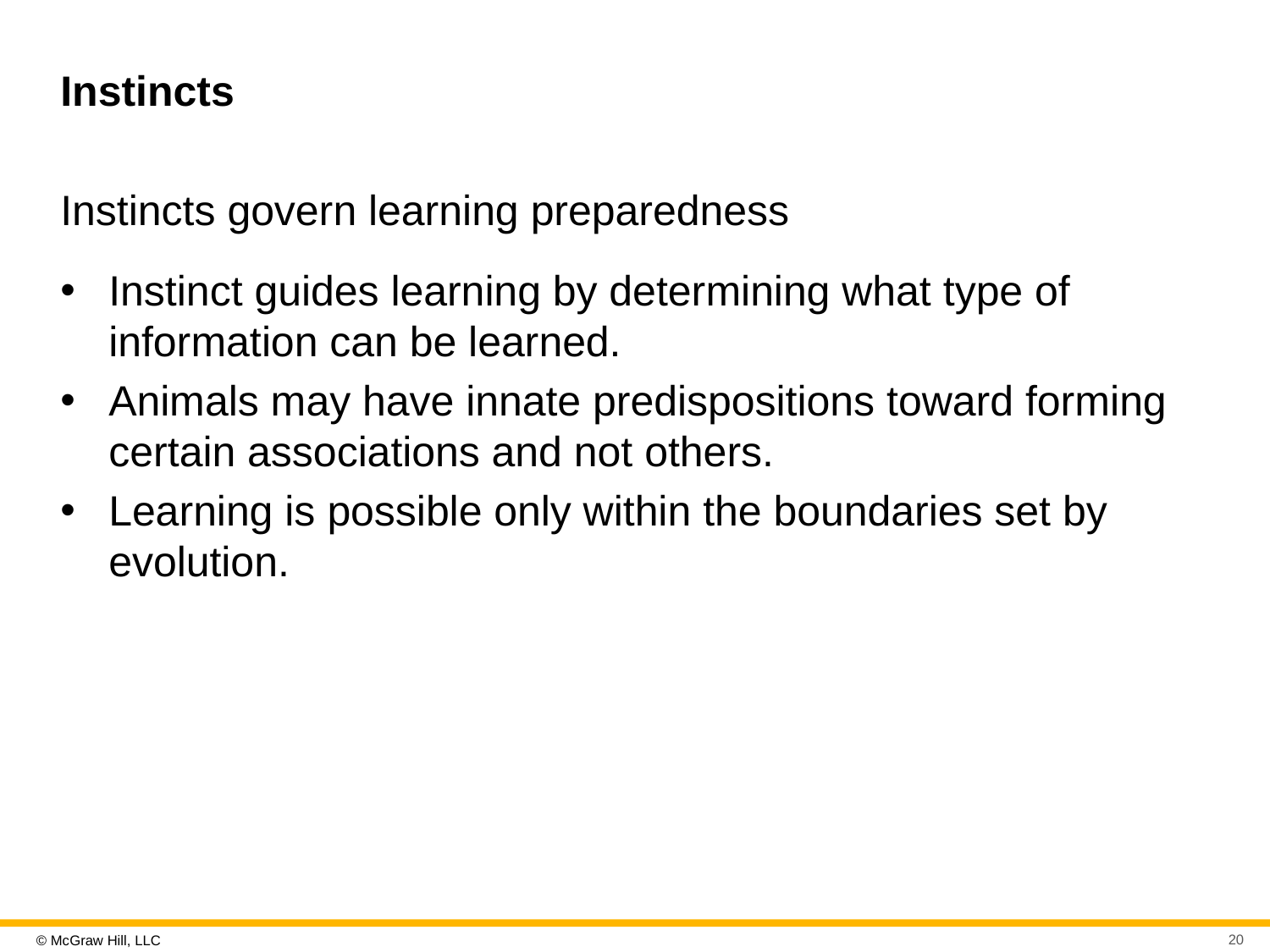

# Instincts
Instincts govern learning preparedness
Instinct guides learning by determining what type of information can be learned.
Animals may have innate predispositions toward forming certain associations and not others.
Learning is possible only within the boundaries set by evolution.
20